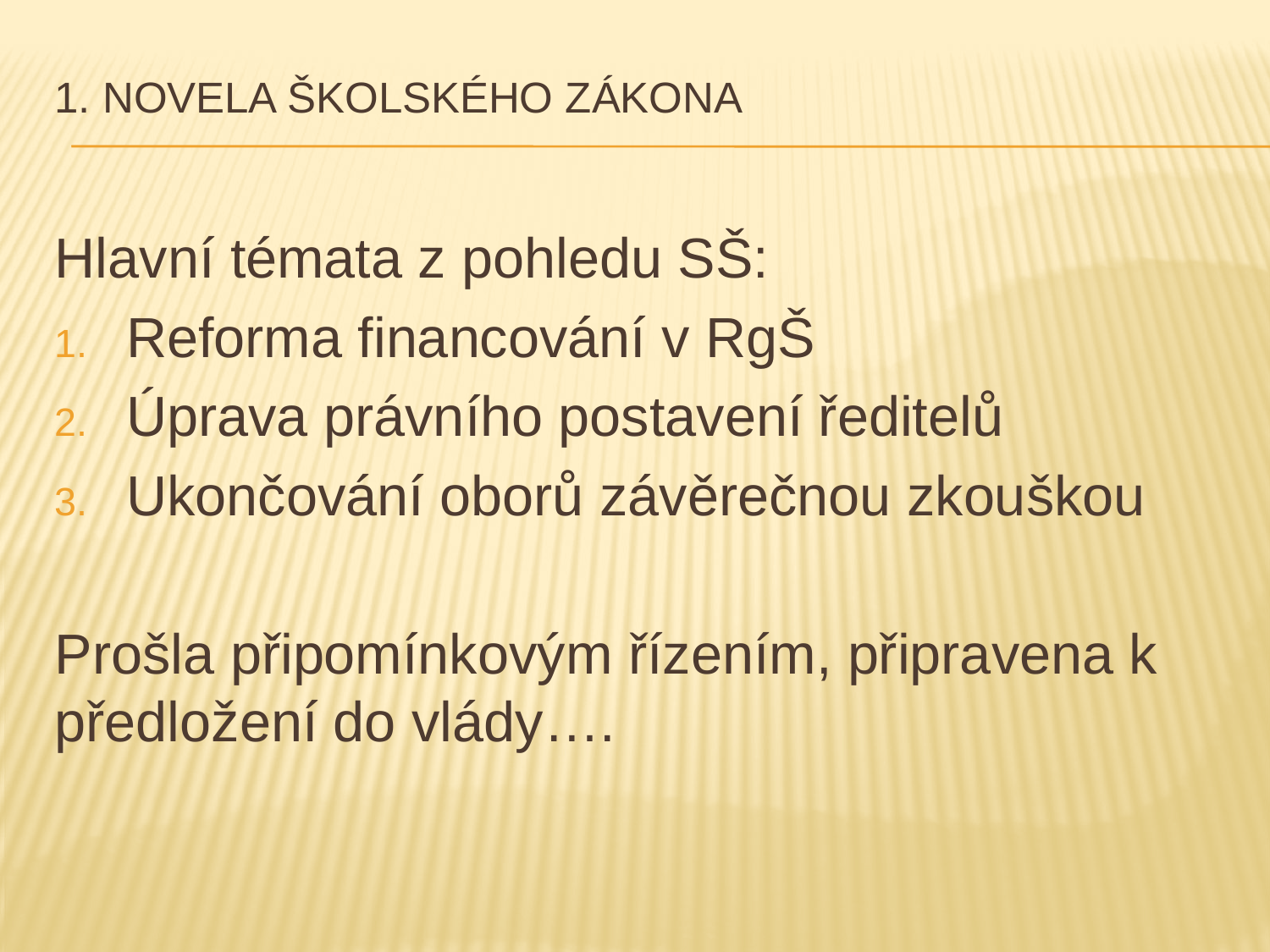

# 1. Novela školského zákona
Hlavní témata z pohledu SŠ:
Reforma financování v RgŠ
Úprava právního postavení ředitelů
Ukončování oborů závěrečnou zkouškou

Prošla připomínkovým řízením, připravena k předložení do vlády….